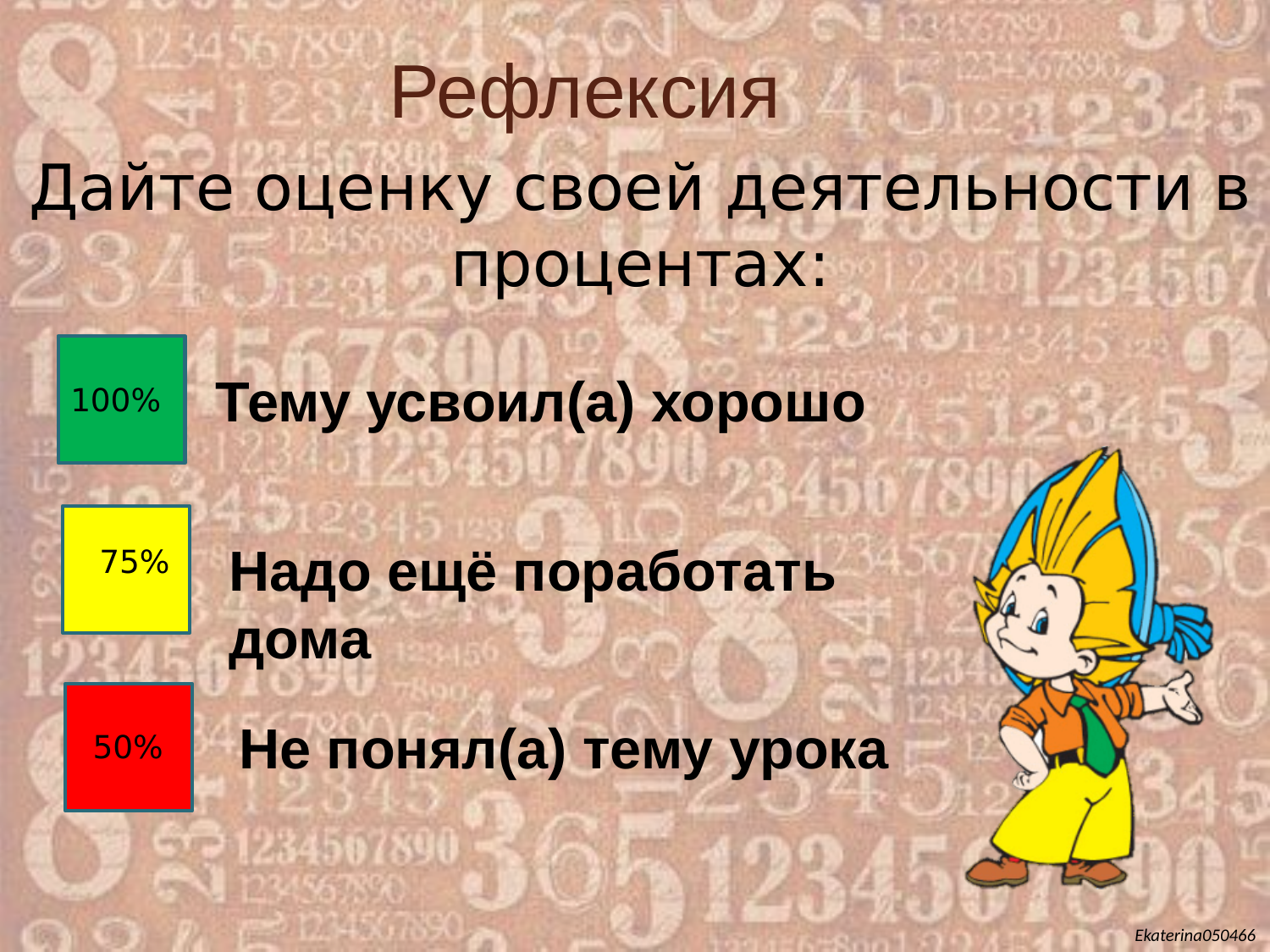

Рефлексия
Дайте оценку своей деятельности в процентах:

Тему усвоил(а) хорошо
100%

Надо ещё поработать дома
75%

Не понял(а) тему урока
50%